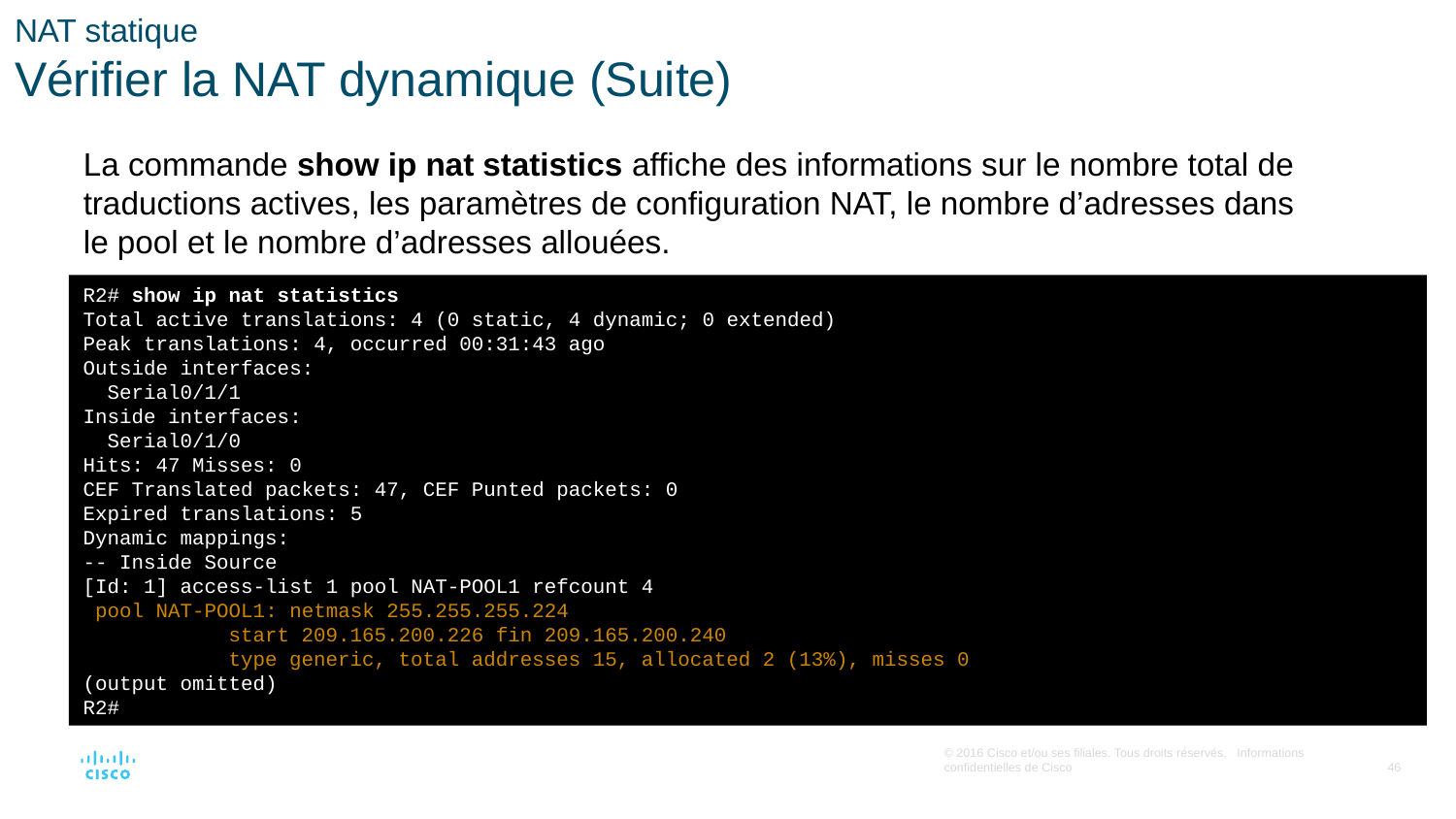

# NAT statique Vérifier la NAT dynamique (Suite)
La commande show ip nat statistics affiche des informations sur le nombre total de traductions actives, les paramètres de configuration NAT, le nombre d’adresses dans le pool et le nombre d’adresses allouées.
R2# show ip nat statistics
Total active translations: 4 (0 static, 4 dynamic; 0 extended)
Peak translations: 4, occurred 00:31:43 ago
Outside interfaces:
  Serial0/1/1
Inside interfaces:
  Serial0/1/0
Hits: 47 Misses: 0
CEF Translated packets: 47, CEF Punted packets: 0
Expired translations: 5
Dynamic mappings:
-- Inside Source
[Id: 1] access-list 1 pool NAT-POOL1 refcount 4
 pool NAT-POOL1: netmask 255.255.255.224
	start 209.165.200.226 fin 209.165.200.240
	type generic, total addresses 15, allocated 2 (13%), misses 0
(output omitted)
R2#